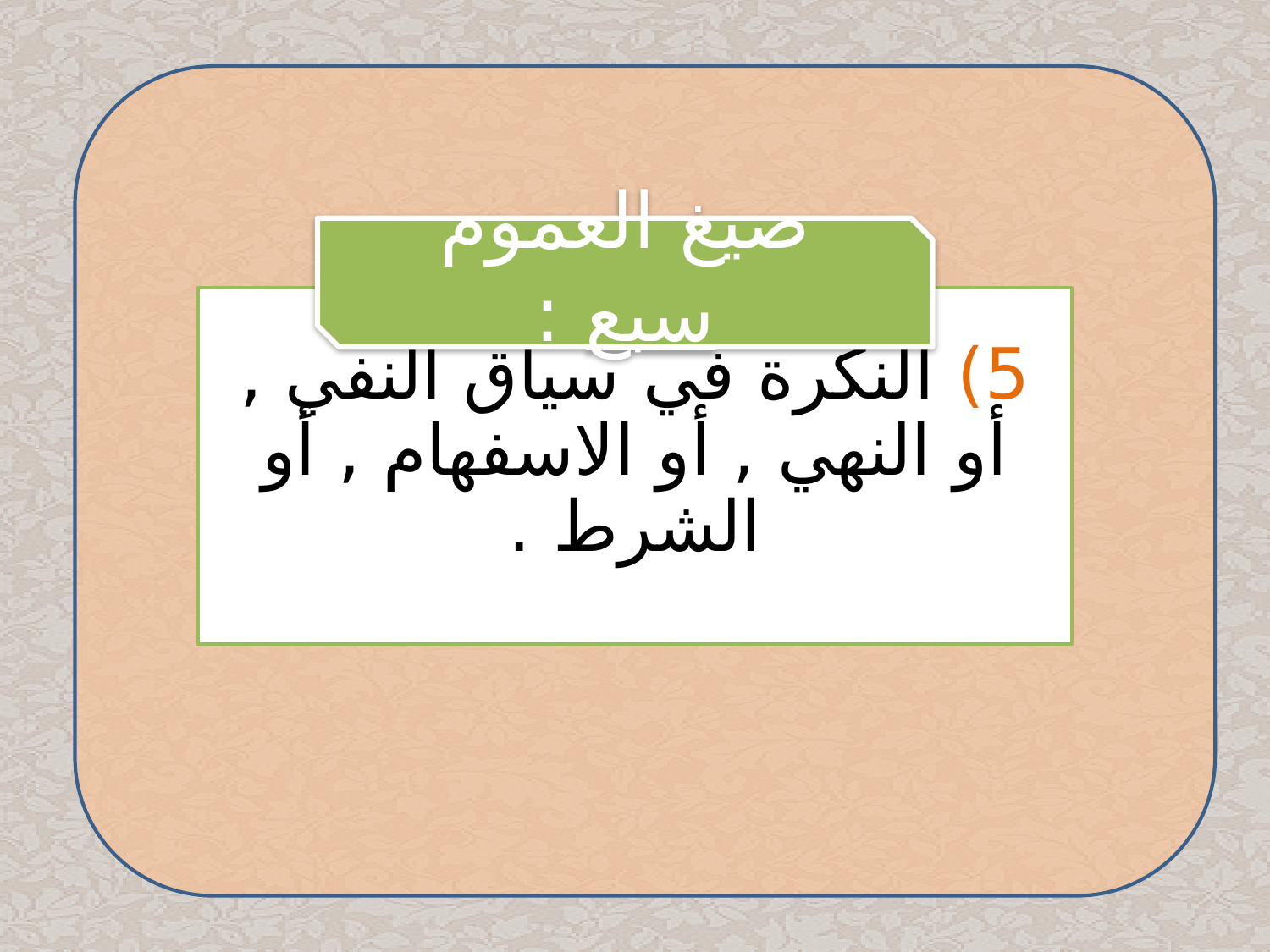

صيغ العموم سبع :

5) النكرة في سياق النفي , أو النهي , أو الاسفهام , أو الشرط .